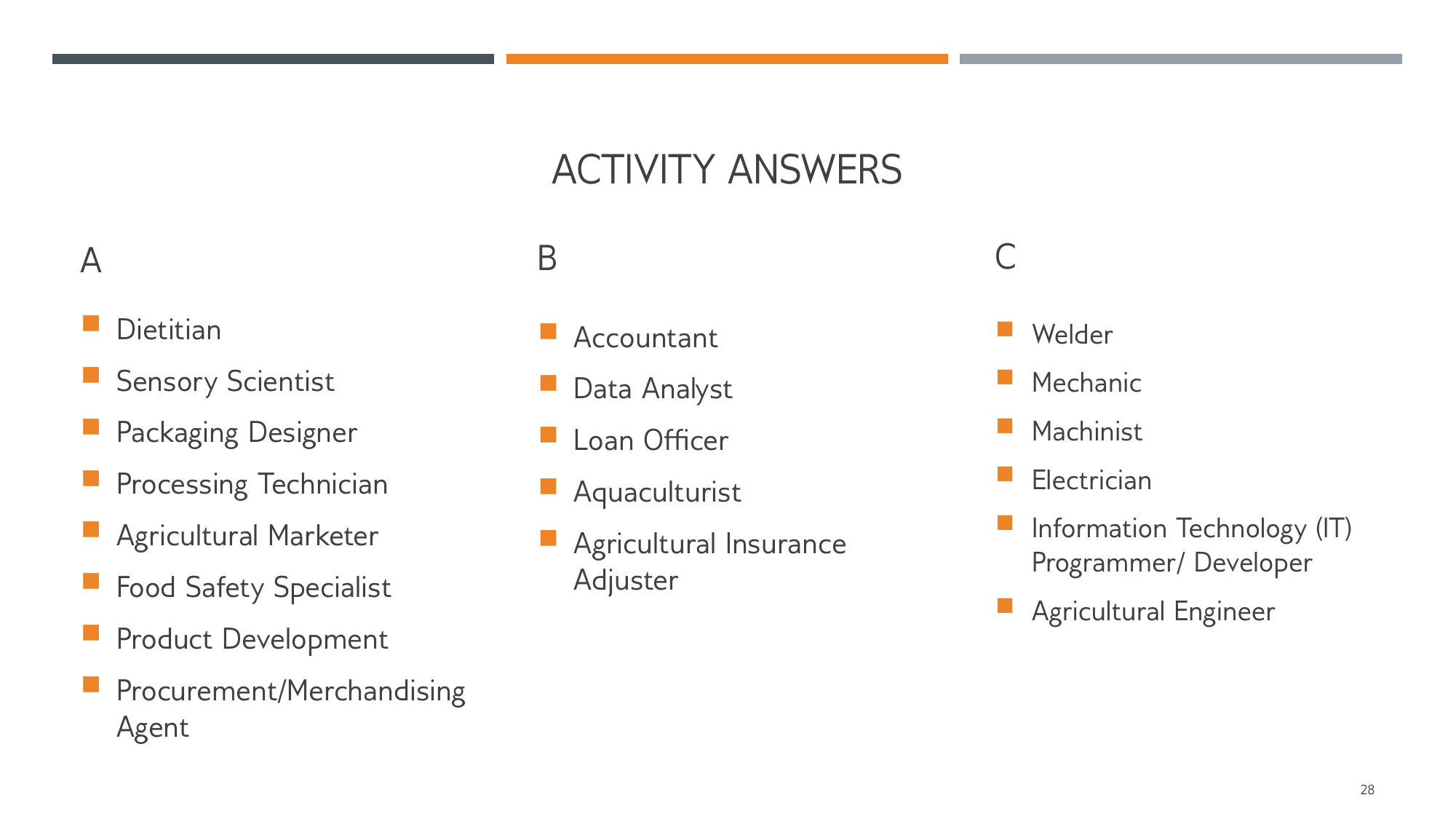

# Activity Answers
C
B
A
Dietitian
Sensory Scientist
Packaging Designer
Processing Technician
Agricultural Marketer
Food Safety Specialist
Product Development
Procurement/Merchandising Agent
Welder
Mechanic
Machinist
Electrician
Information Technology (IT) Programmer/ Developer
Agricultural Engineer
Accountant
Data Analyst
Loan Officer
Aquaculturist
Agricultural Insurance Adjuster
28